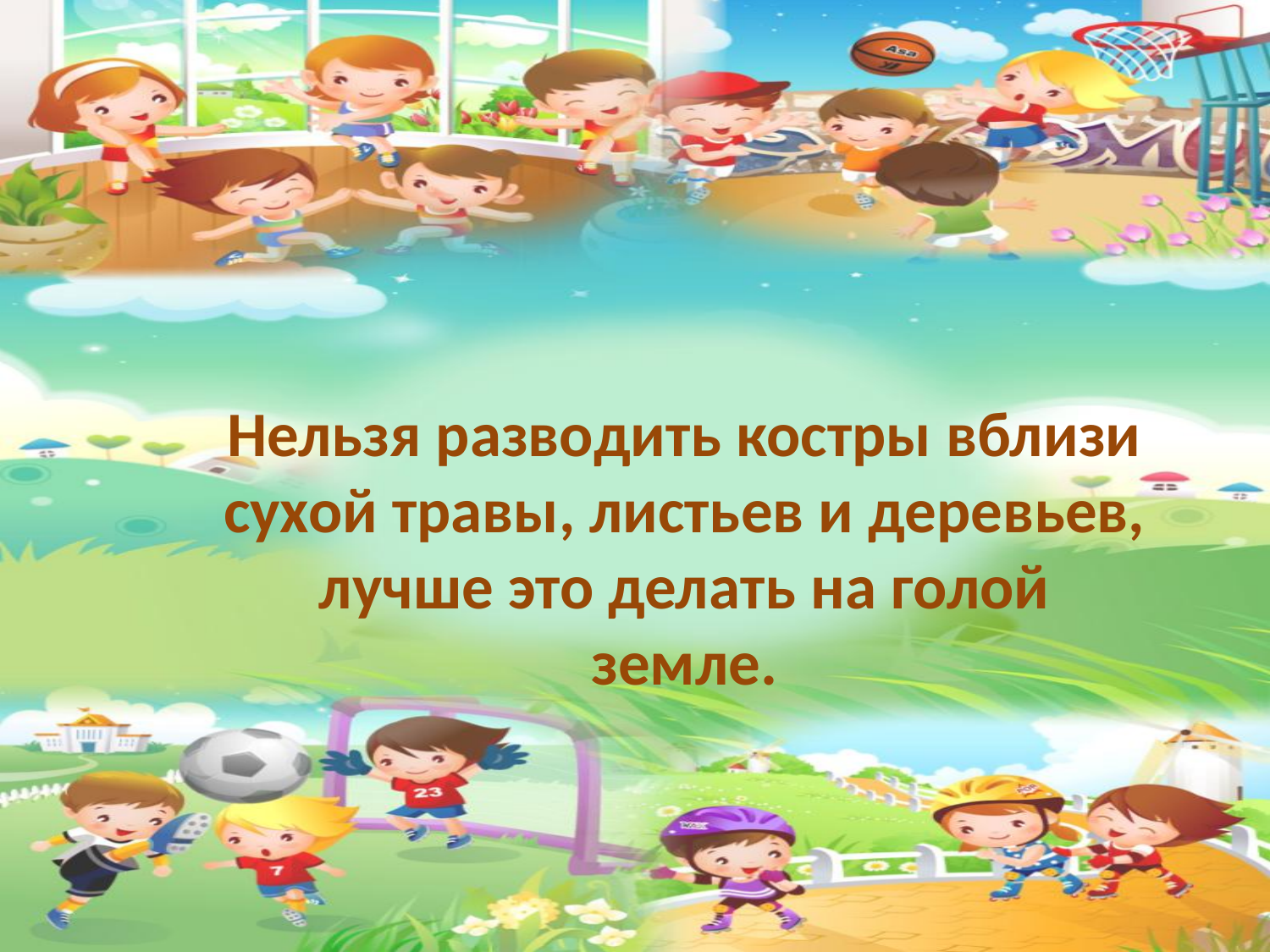

Нельзя разводить костры вблизи сухой травы, листьев и деревьев, лучше это делать на голой земле.